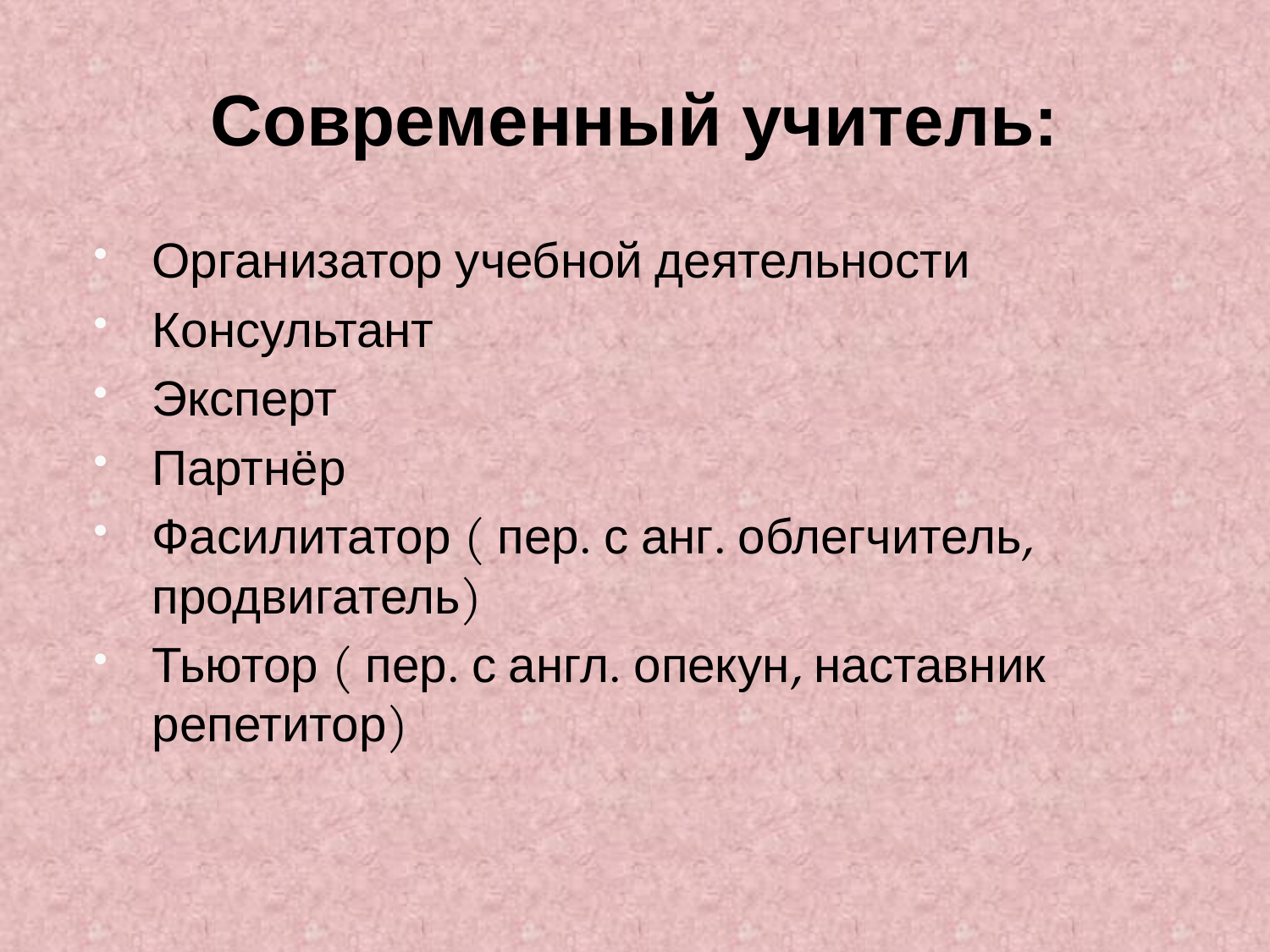

# Современный учитель:
Организатор учебной деятельности
Консультант
Эксперт
Партнёр
Фасилитатор ( пер. с анг. облегчитель, продвигатель)
Тьютор ( пер. с англ. опекун, наставник репетитор)